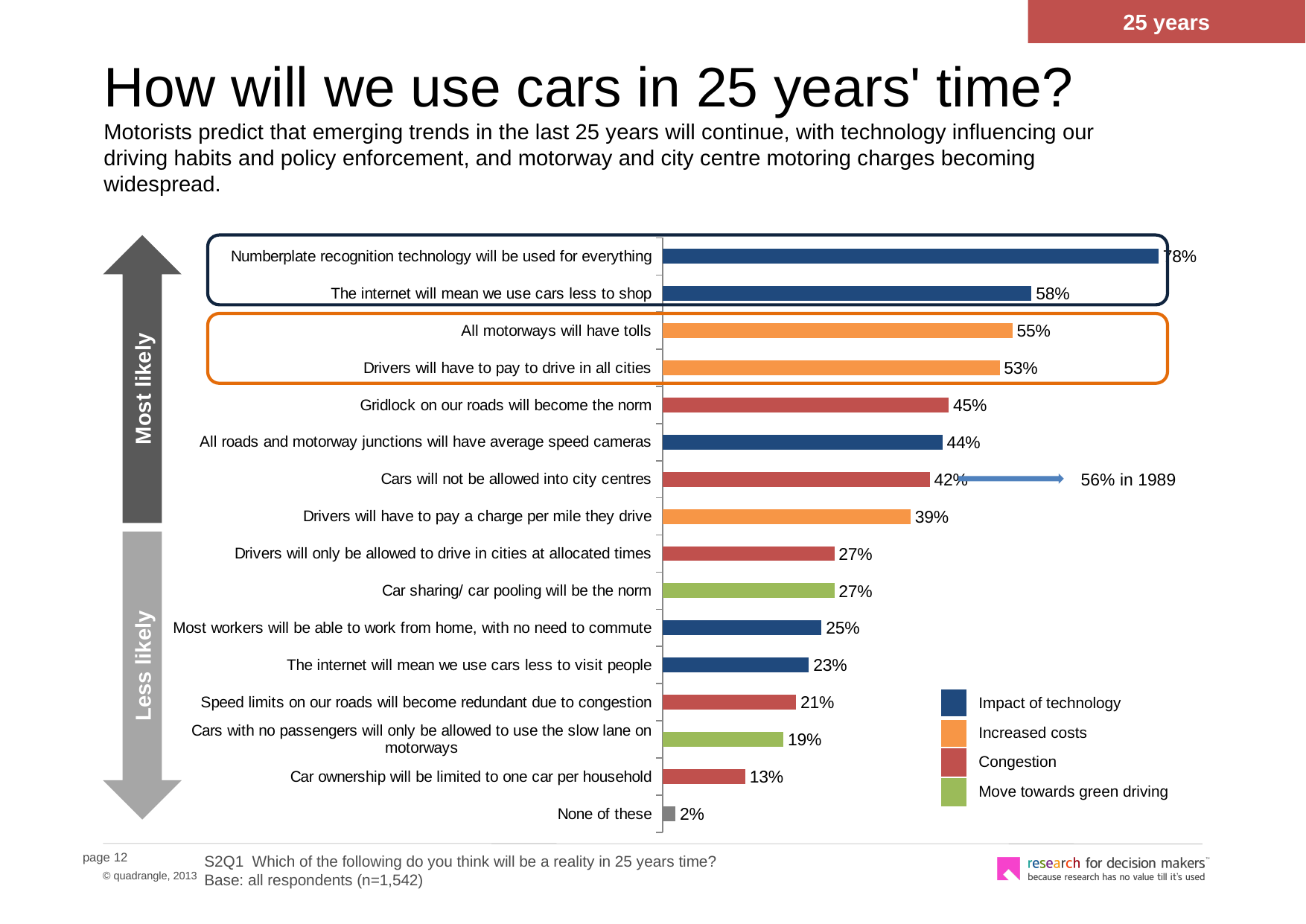

25 years
# How will we use cars in 25 years' time? Motorists predict that emerging trends in the last 25 years will continue, with technology influencing our driving habits and policy enforcement, and motorway and city centre motoring charges becoming widespread.

### Chart

| Category | Column1 |
|---|---|
| None of these | 0.02000000000000001 |
| Car ownership will be limited to one car per household | 0.13 |
| Cars with no passengers will only be allowed to use the slow lane on motorways | 0.19 |
| Speed limits on our roads will become redundant due to congestion | 0.21000000000000021 |
| The internet will mean we use cars less to visit people | 0.23 |
| Most workers will be able to work from home, with no need to commute | 0.25 |
| Car sharing/ car pooling will be the norm | 0.27 |
| Drivers will only be allowed to drive in cities at allocated times | 0.27 |
| Drivers will have to pay a charge per mile they drive | 0.3900000000000017 |
| Cars will not be allowed into city centres | 0.4200000000000003 |
| All roads and motorway junctions will have average speed cameras | 0.44 |
| Gridlock on our roads will become the norm | 0.45 |
| Drivers will have to pay to drive in all cities | 0.53 |
| All motorways will have tolls | 0.55 |
| The internet will mean we use cars less to shop | 0.5800000000000001 |
| Numberplate recognition technology will be used for everything | 0.78 |

Most likely
56% in 1989

Less likely
|  | Impact of technology |
| --- | --- |
|  | Increased costs |
|  | Congestion |
|  | Move towards green driving |
S2Q1  Which of the following do you think will be a reality in 25 years time?
Base: all respondents (n=1,542)